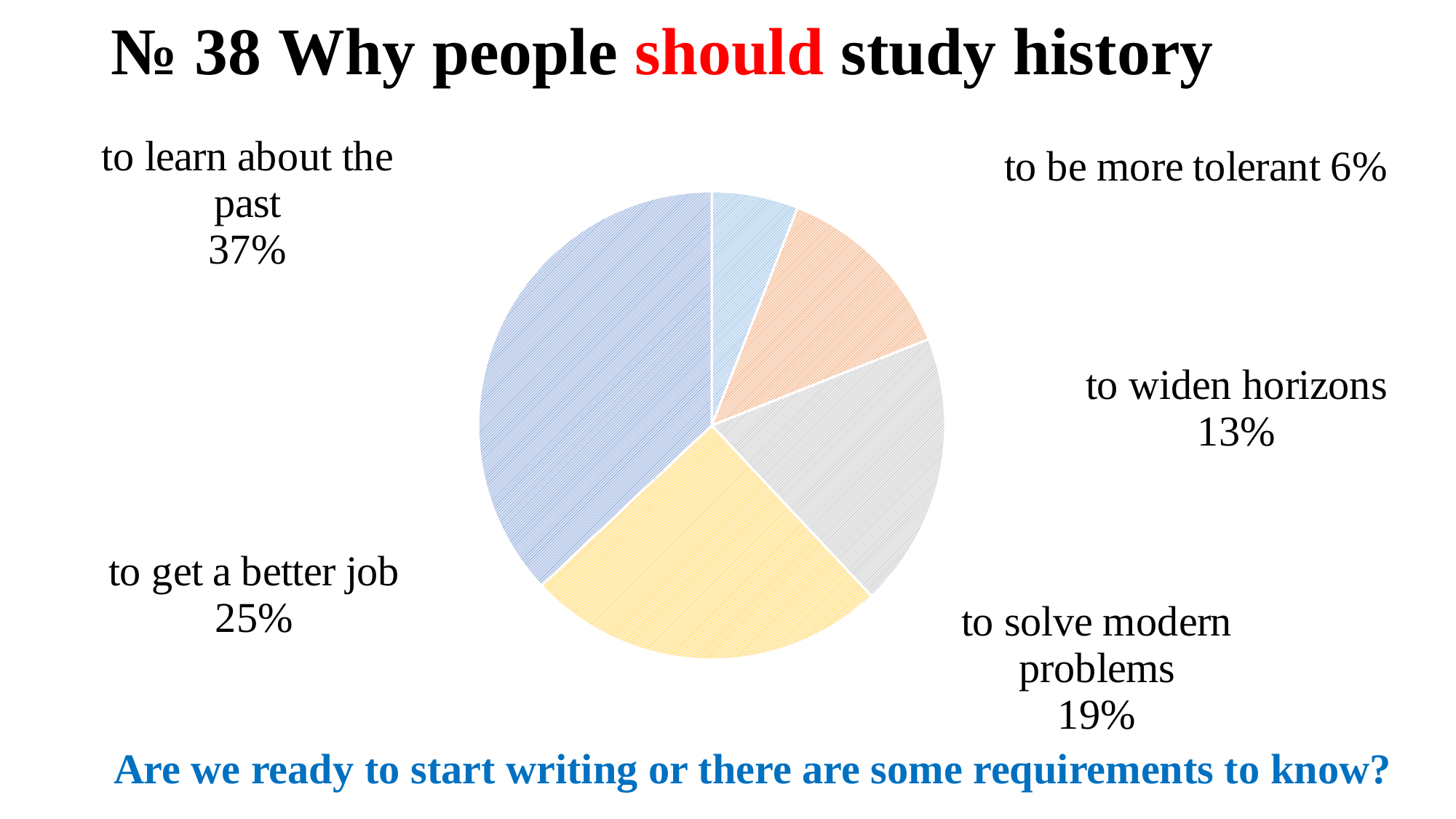

# № 38 Why people should study history

### Chart

| Category |  |
|---|---|
| to be more tolerant | 0.06 |
| to widen horizons | 0.13 |
| to solve modern problems | 0.19 |
| to get a better job | 0.25 |
| to learn about the past | 0.37 |
Are we ready to start writing or there are some requirements to know?